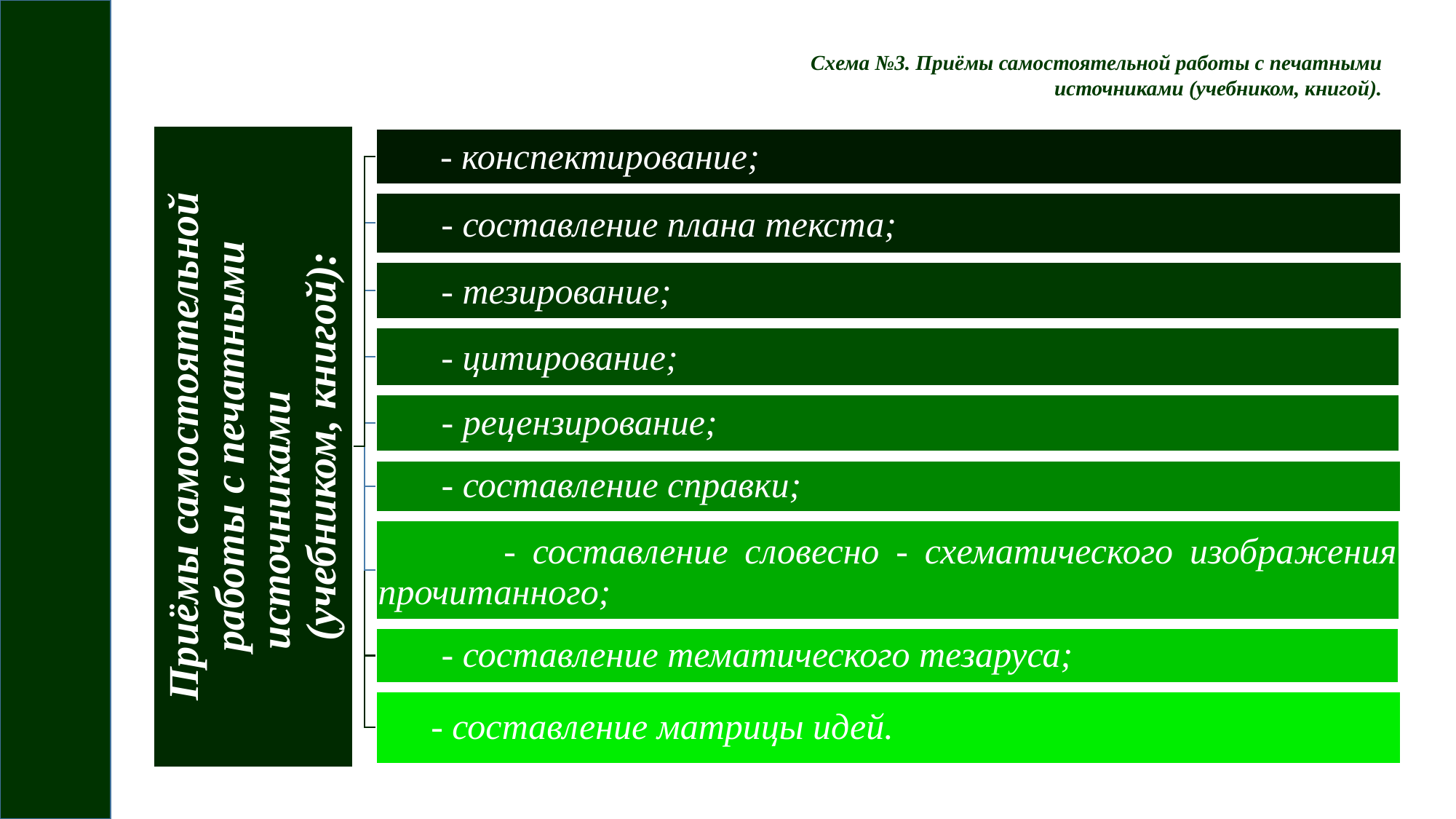

Схема №3. Приёмы самостоятельной работы с печатными
 источниками (учебником, книгой).

Приёмы самостоятельной работы с печатными источниками               (учебником, книгой):
       - конспектирование;
      - составление плана текста;
      - тезирование;
      - цитирование;
       - рецензирование;
       - составление справки;
       - составление словесно - схематического изображения прочитанного;
       - составление тематического тезаруса;
       - составление матрицы идей.